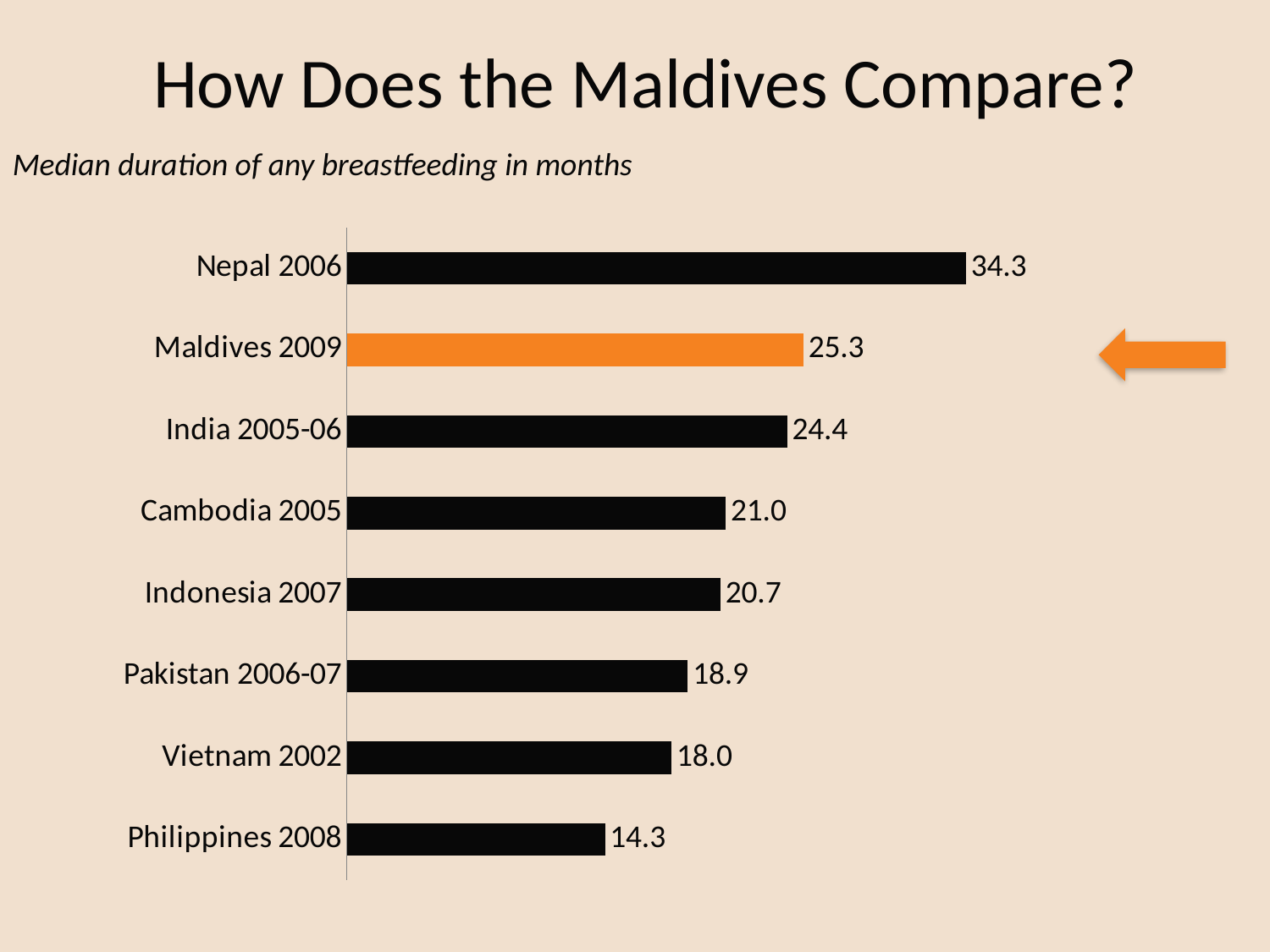

# How Does the Maldives Compare?
Median duration of any breastfeeding in months

### Chart

| Category | Series 1 |
|---|---|
| Philippines 2008 | 14.3 |
| Vietnam 2002 | 18.0 |
| Pakistan 2006-07 | 18.9 |
| Indonesia 2007 | 20.7 |
| Cambodia 2005 | 21.0 |
| India 2005-06 | 24.4 |
| Maldives 2009 | 25.3 |
| Nepal 2006 | 34.300000000000004 |